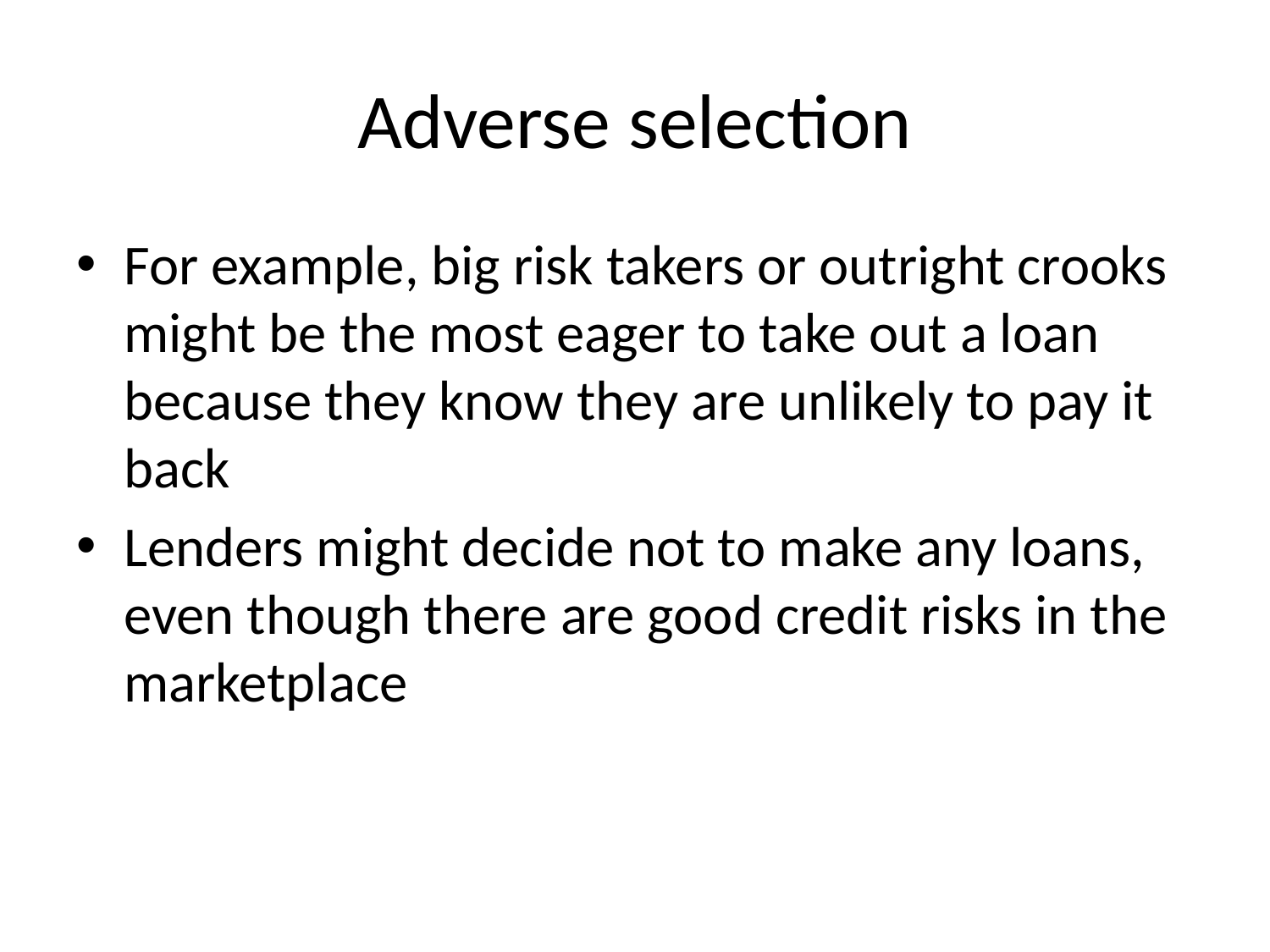

# Adverse selection
For example, big risk takers or outright crooks might be the most eager to take out a loan because they know they are unlikely to pay it back
Lenders might decide not to make any loans, even though there are good credit risks in the marketplace